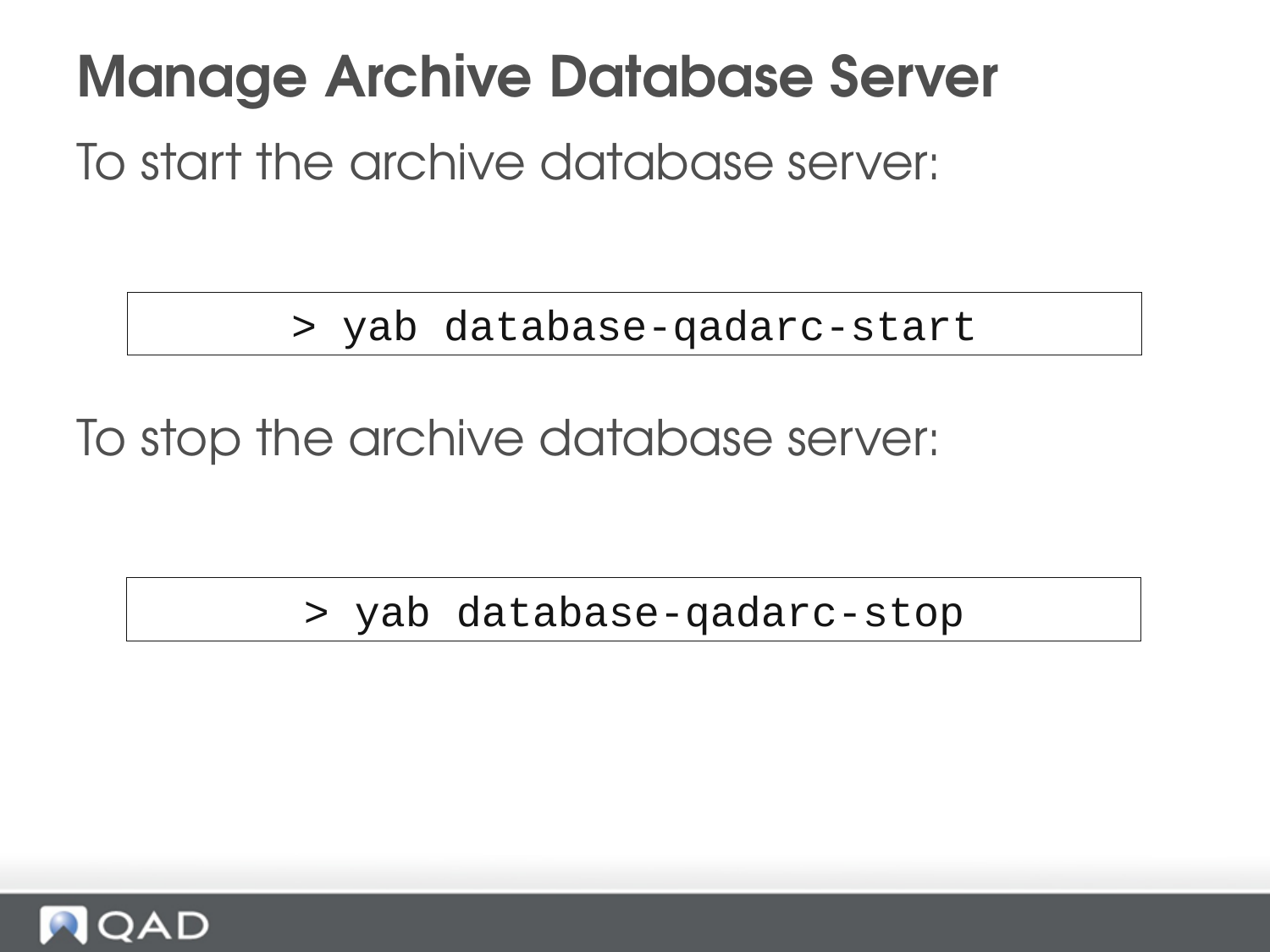

# Manage Archive Database Server
To start the archive database server:

To stop the archive database server:
> yab database-qadarc-start
> yab database-qadarc-stop